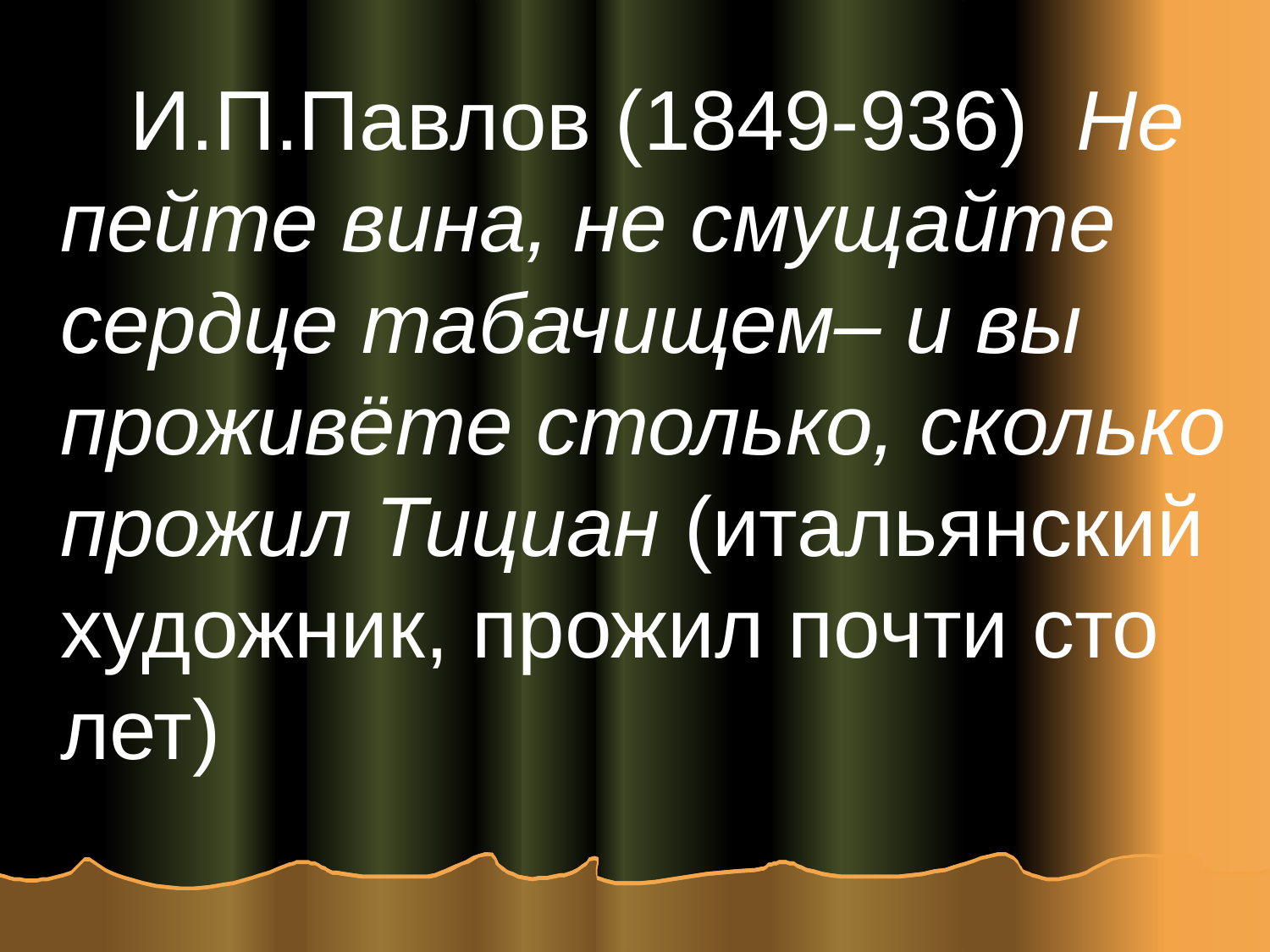

И.П.Павлов (1849-936)  Не пейте вина, не смущайте сердце табачищем– и вы проживёте столько, сколько прожил Тициан (итальянский художник, прожил почти сто лет)